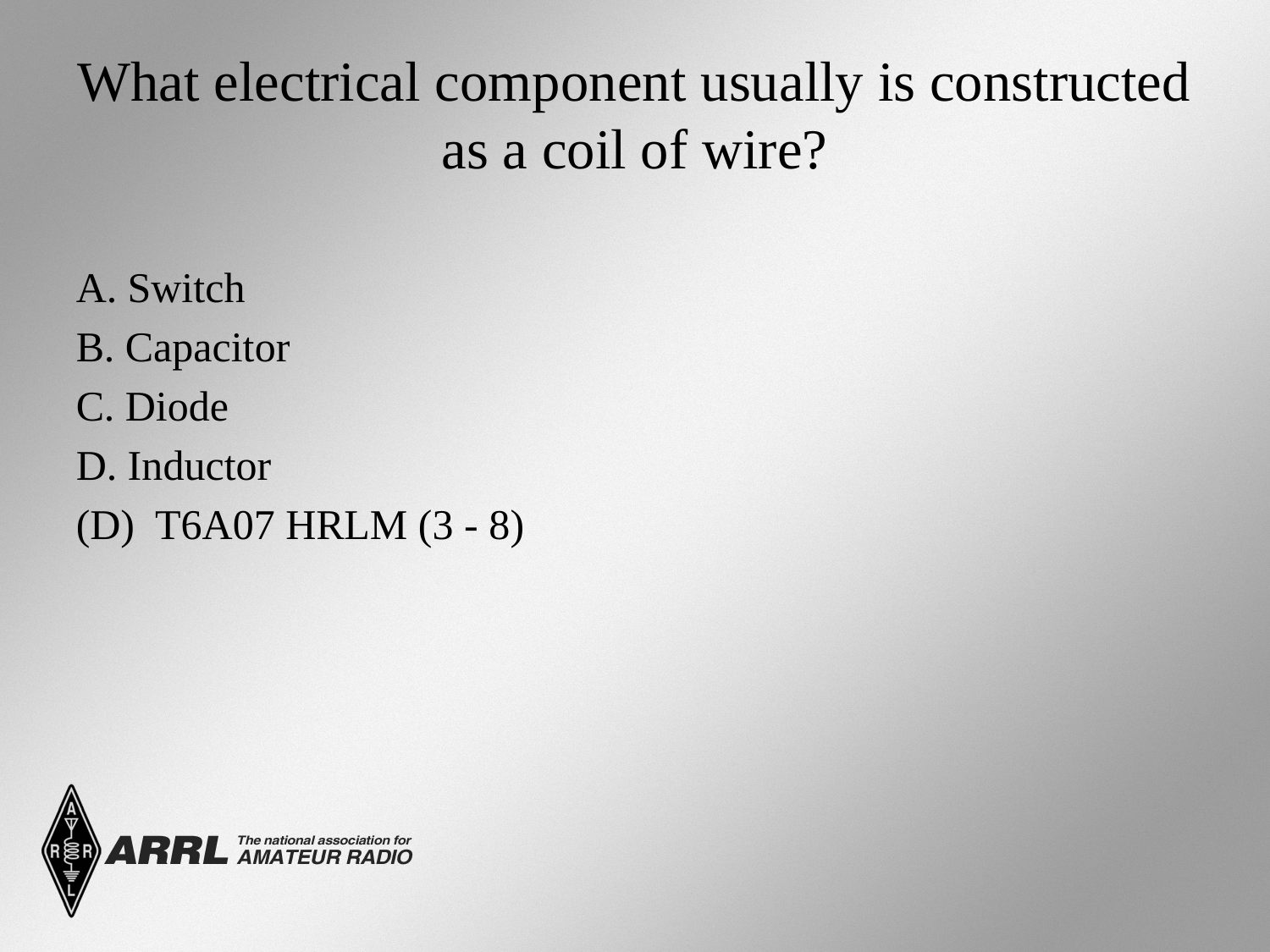

# What electrical component usually is constructed as a coil of wire?
A. Switch
B. Capacitor
C. Diode
D. Inductor
(D)  T6A07 HRLM (3 - 8)